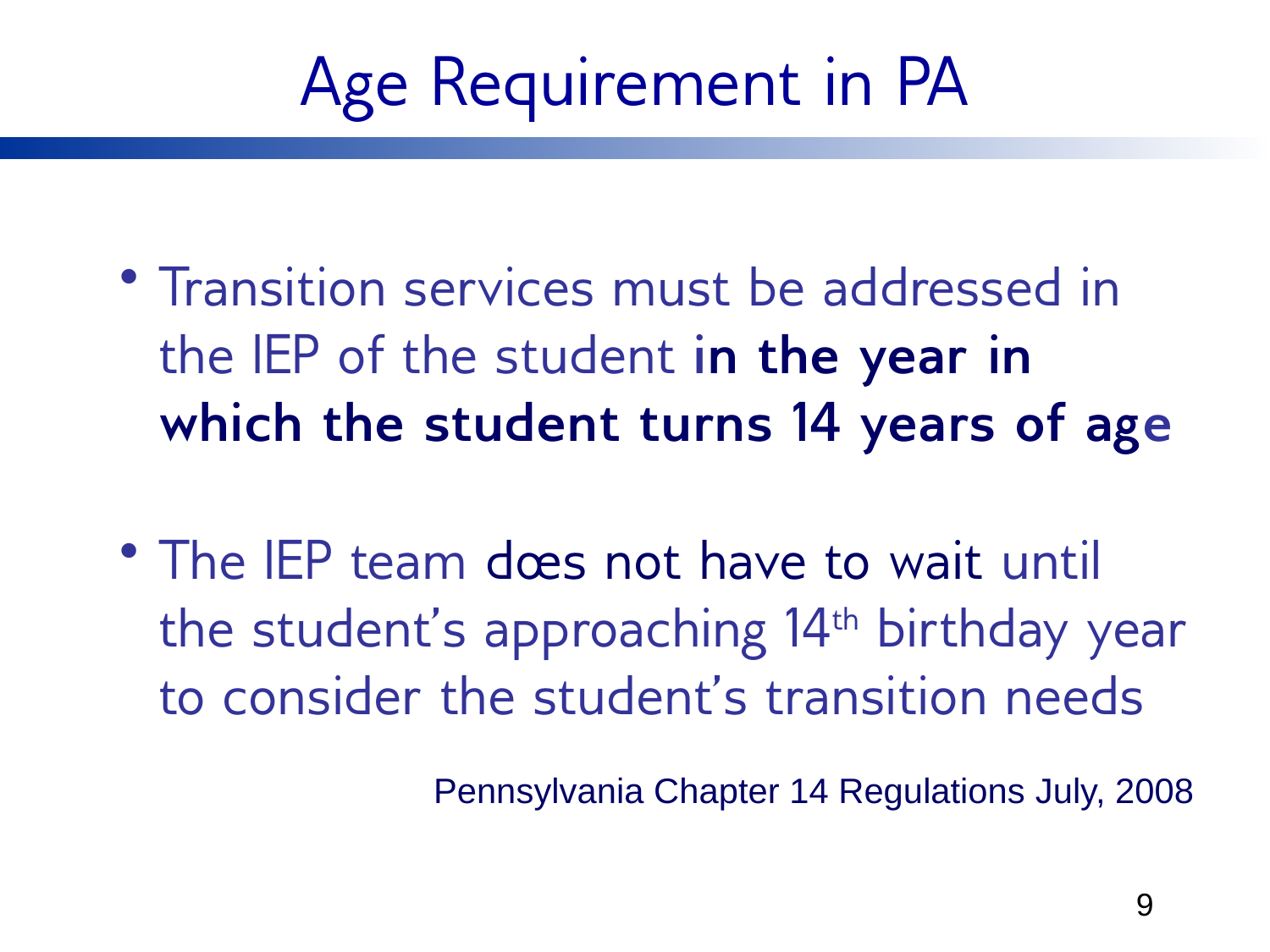

Age Requirement in PA

Transition services must be addressed in the IEP of the student in the year in which the student turns 14 years of age

The IEP team does not have to wait until the student’s approaching 14th birthday year to consider the student’s transition needs

Pennsylvania Chapter 14 Regulations July, 2008

9